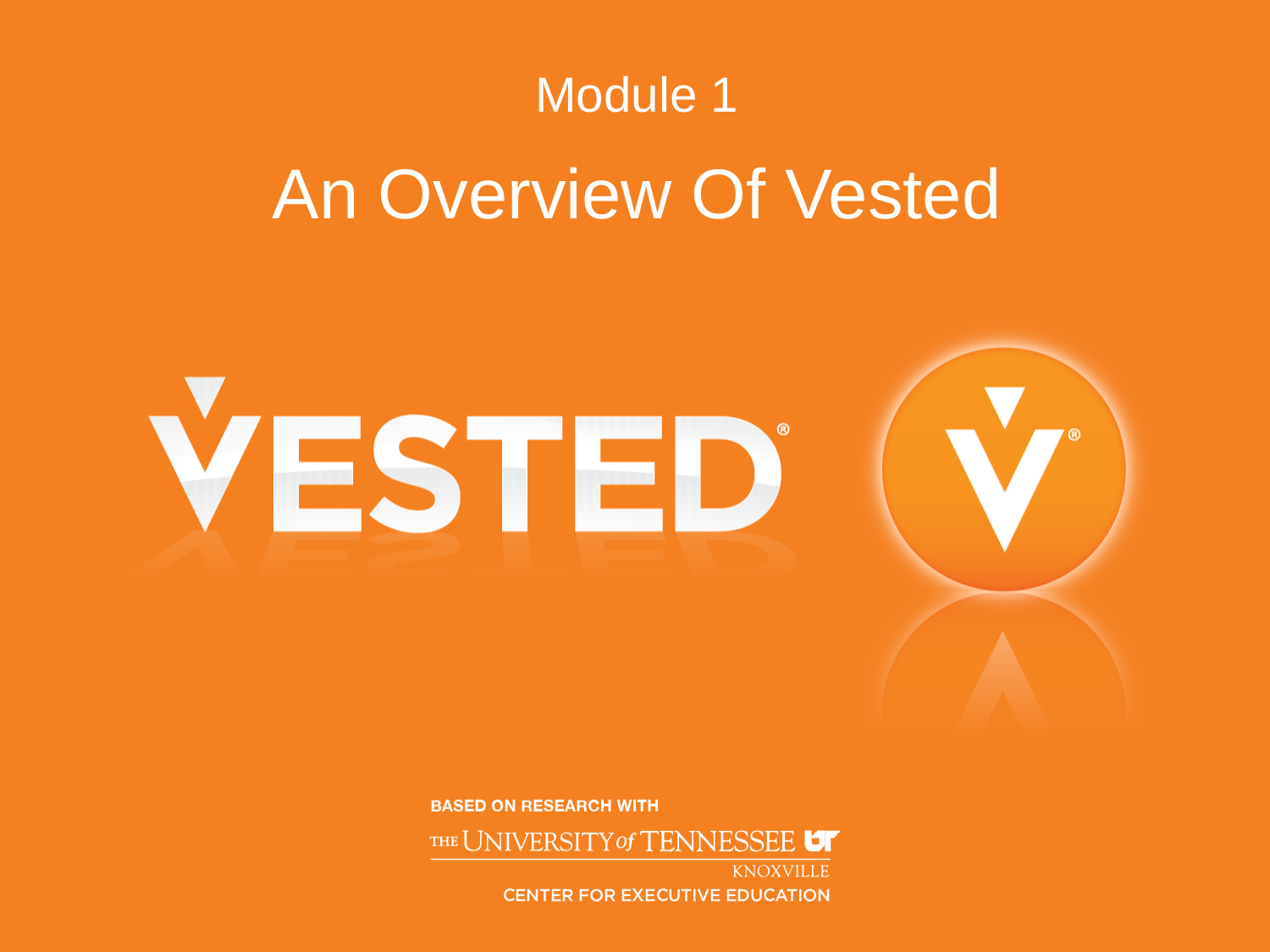

Module 1
# An Overview Of Vested